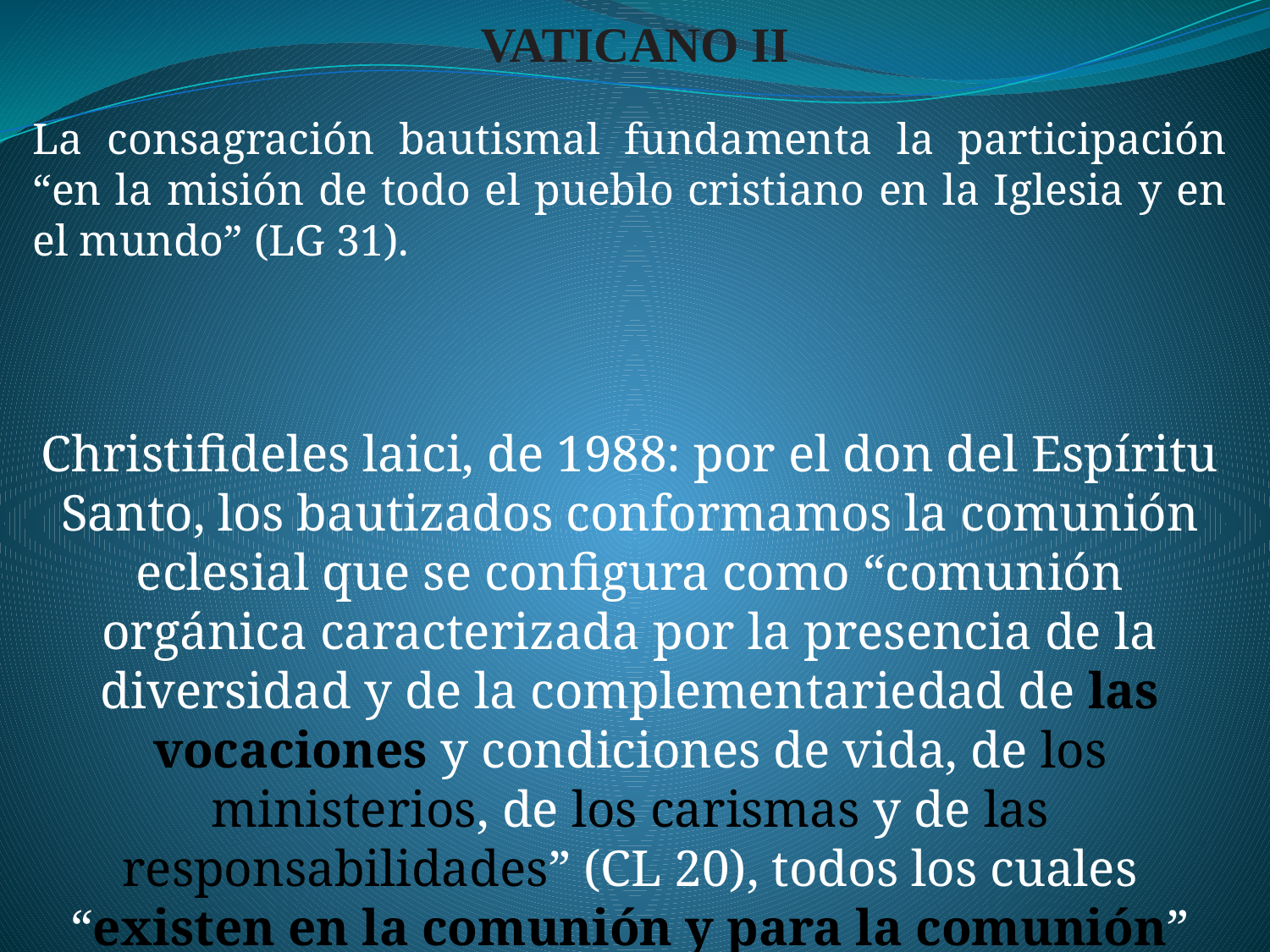

VATICANO II
La consagración bautismal fundamenta la participación “en la misión de todo el pueblo cristiano en la Iglesia y en el mundo” (LG 31).
Christifideles laici, de 1988: por el don del Espíritu Santo, los bautizados conformamos la comunión eclesial que se configura como “comunión orgánica caracterizada por la presencia de la diversidad y de la complementariedad de las vocaciones y condiciones de vida, de los ministerios, de los carismas y de las responsabilidades” (CL 20), todos los cuales “existen en la comunión y para la comunión”